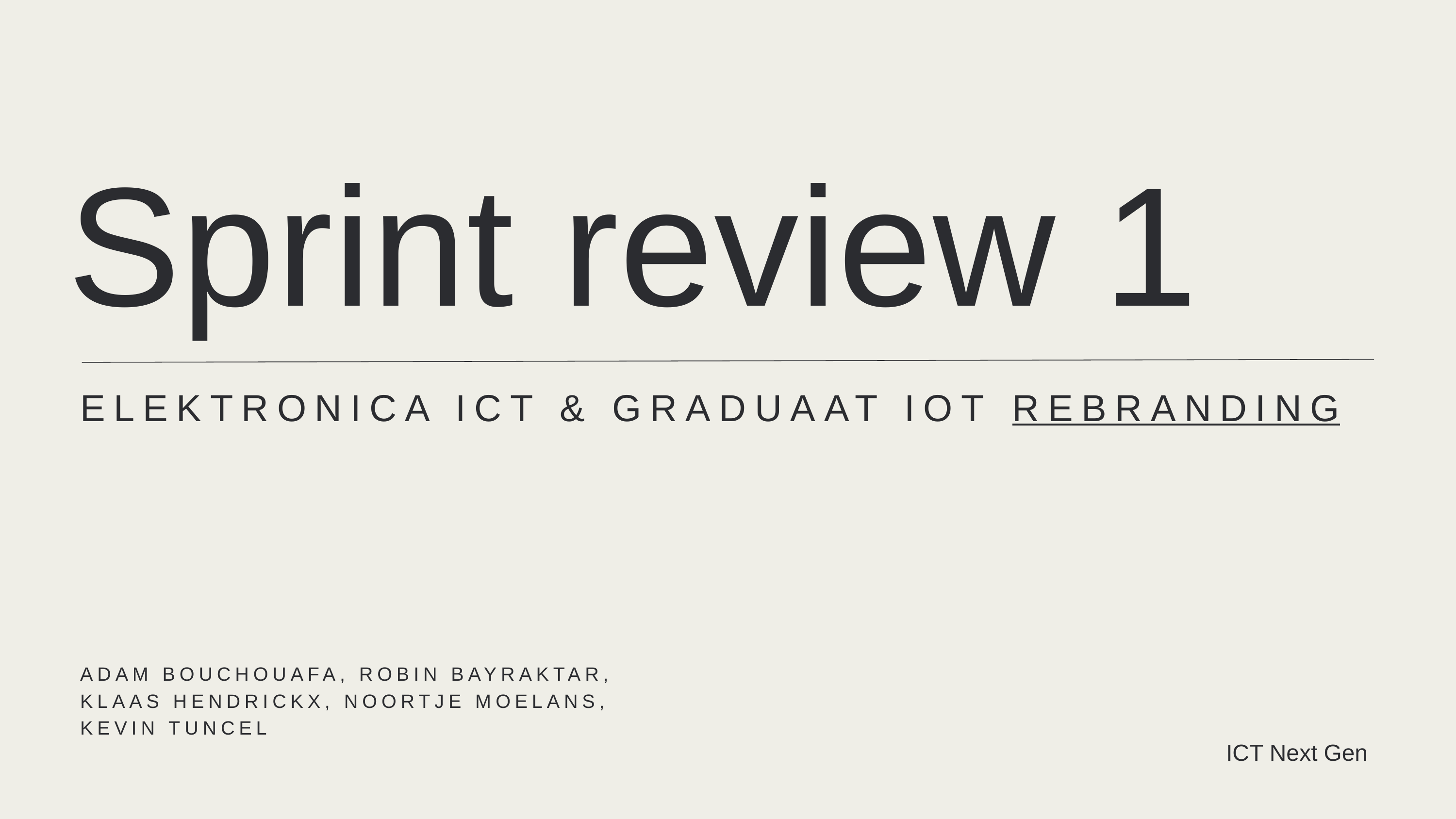

Sprint review 1

ELEKTRONICA ICT & GRADUAAT IOT REBRANDING
ADAM BOUCHOUAFA, ROBIN BAYRAKTAR,
KLAAS HENDRICKX, NOORTJE MOELANS,
KEVIN TUNCEL
ICT Next Gen